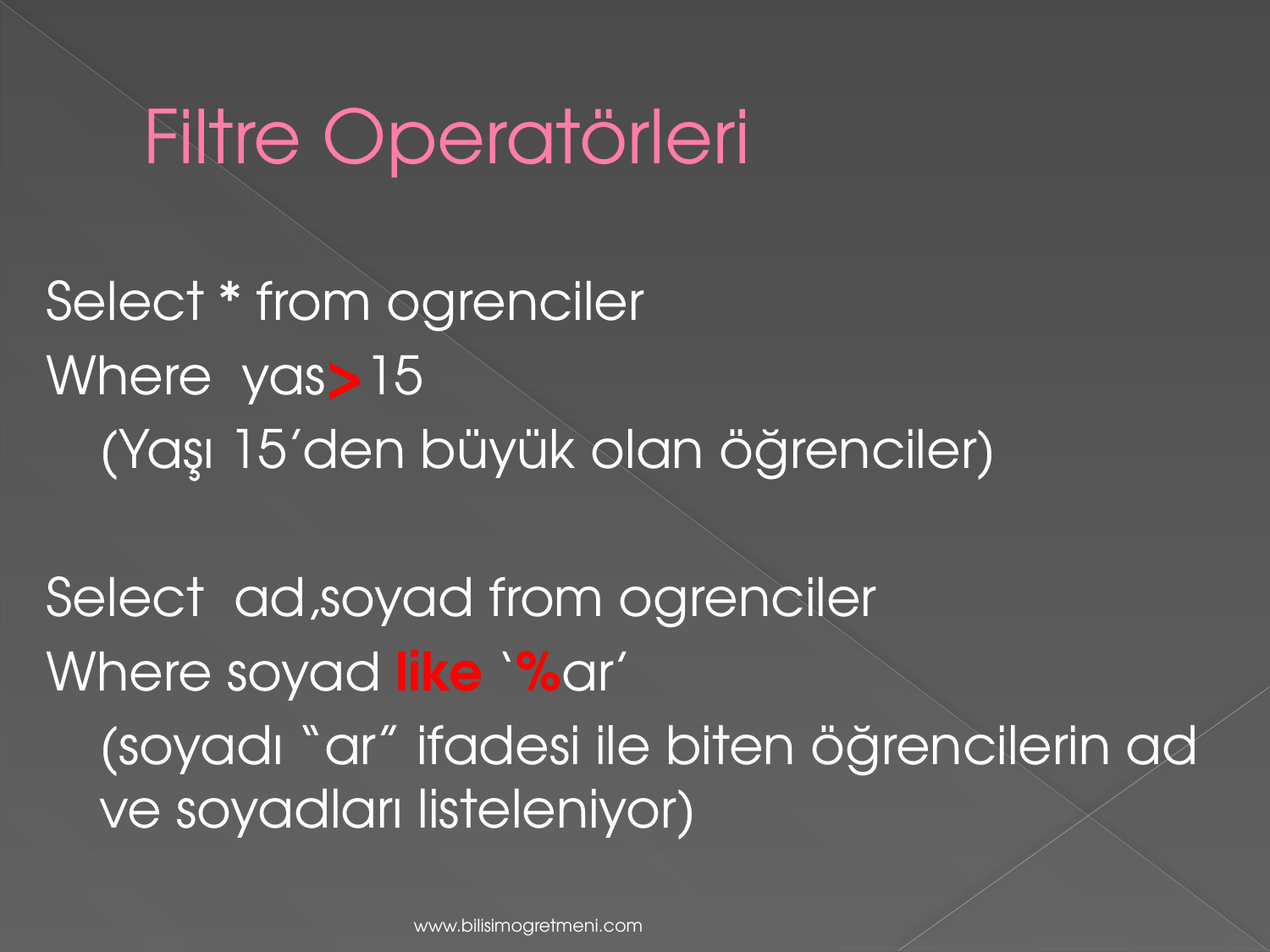

# Filtre Operatörleri
Select * from ogrenciler
Where  yas>15
	(Yaşı 15’den büyük olan öğrenciler)

Select  ad,soyad from ogrenciler
Where soyad like ‘%ar’
	(soyadı “ar” ifadesi ile biten öğrencilerin ad ve soyadları listeleniyor)
www.bilisimogretmeni.com